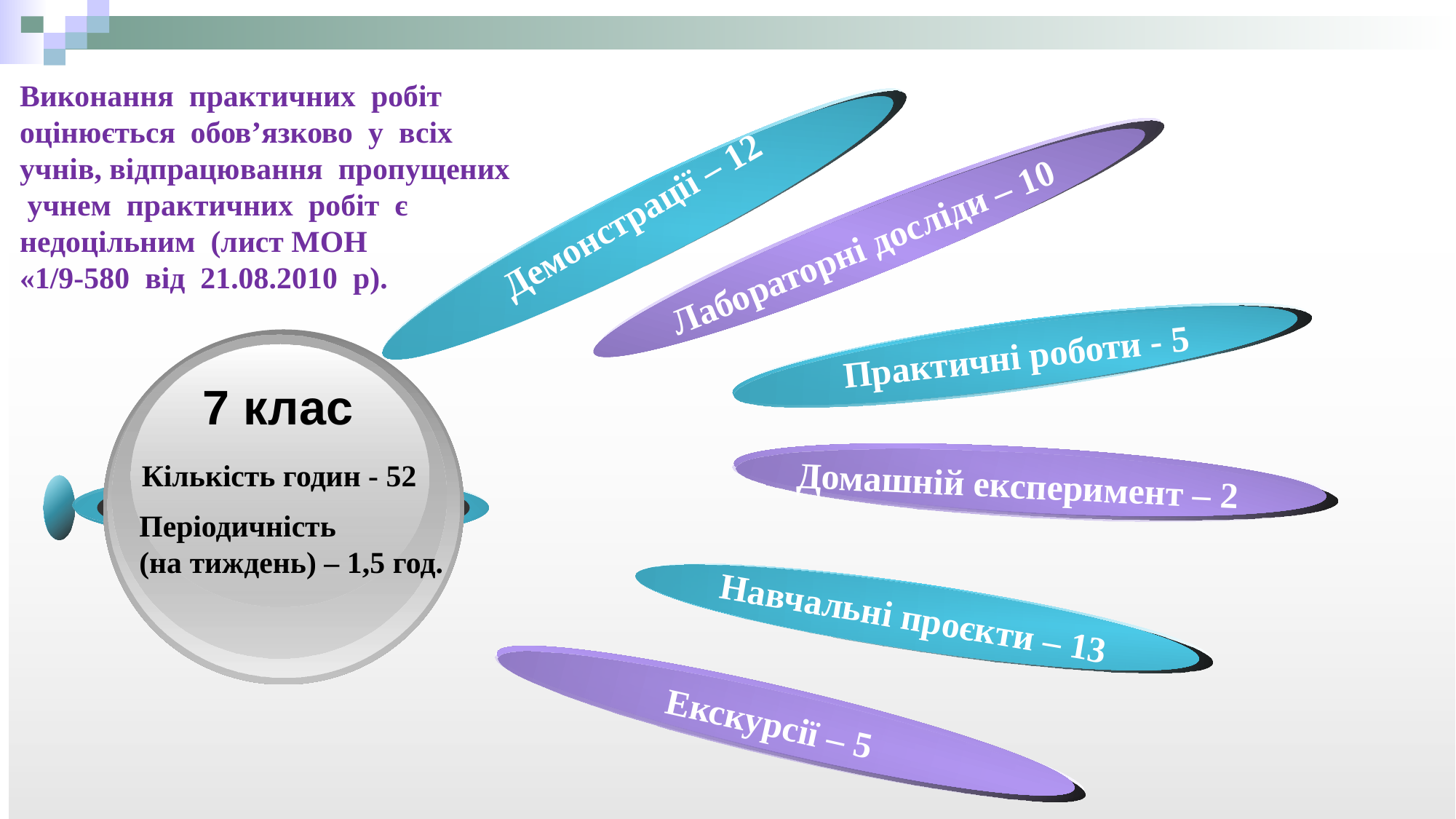

Демонстрації – 12
# Виконання  практичних  робіт  оцінюється  обов’язково  у  всіх  учнів, відпрацювання  пропущених  учнем  практичних  робіт  є  недоцільним  (лист МОН «1/9-580  від  21.08.2010  р).

Лабораторні досліди – 10

Практичні роботи - 5

7 клас

Домашній експеримент – 2

Навчальні проєкти – 13
Кількість годин - 52
Періодичність
(на тиждень) – 1,5 год.

Екскурсії – 5